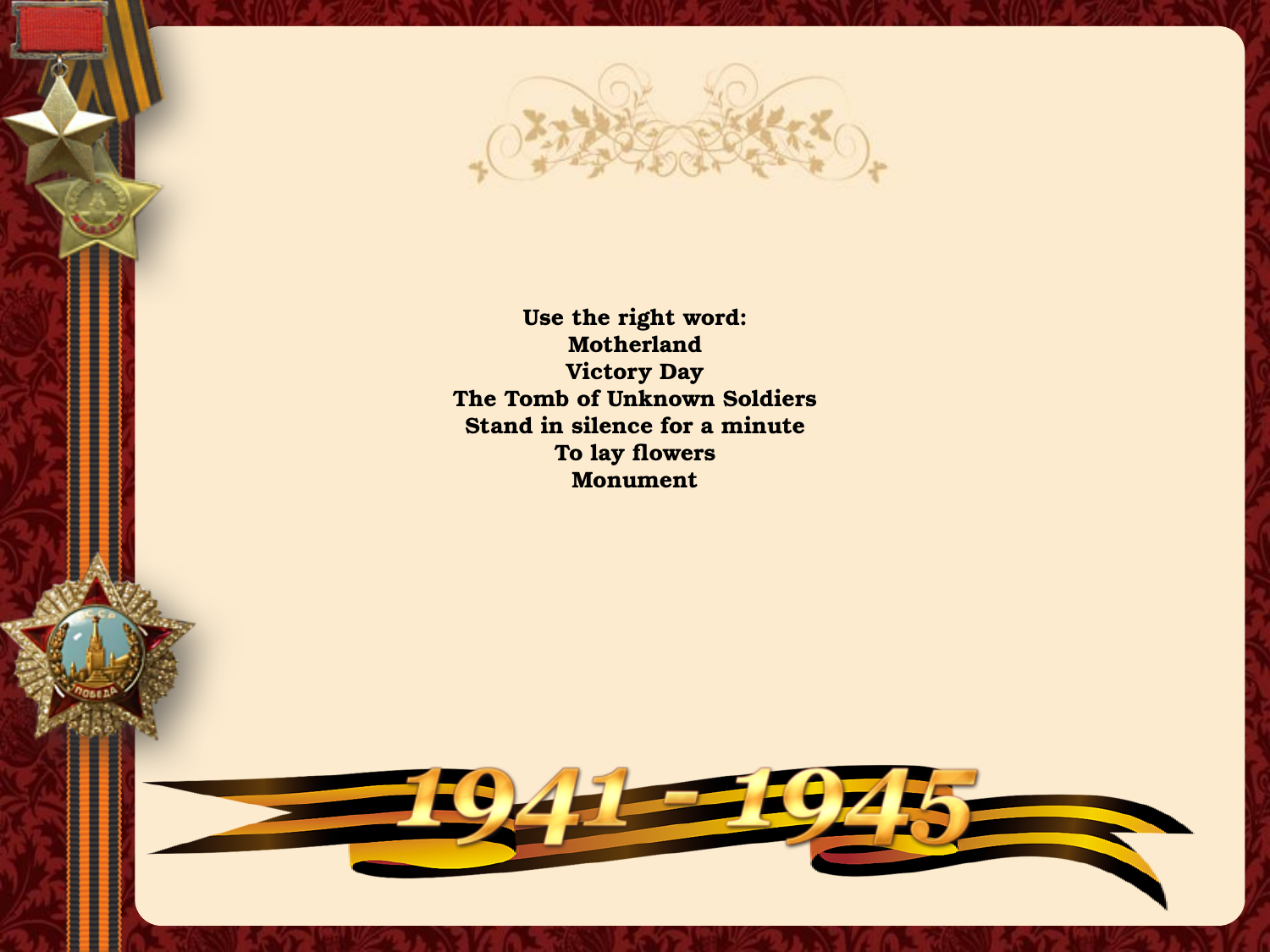

# Use the right word: Motherland Victory Day The Tomb of Unknown Soldiers Stand in silence for a minute To lay flowers Monument